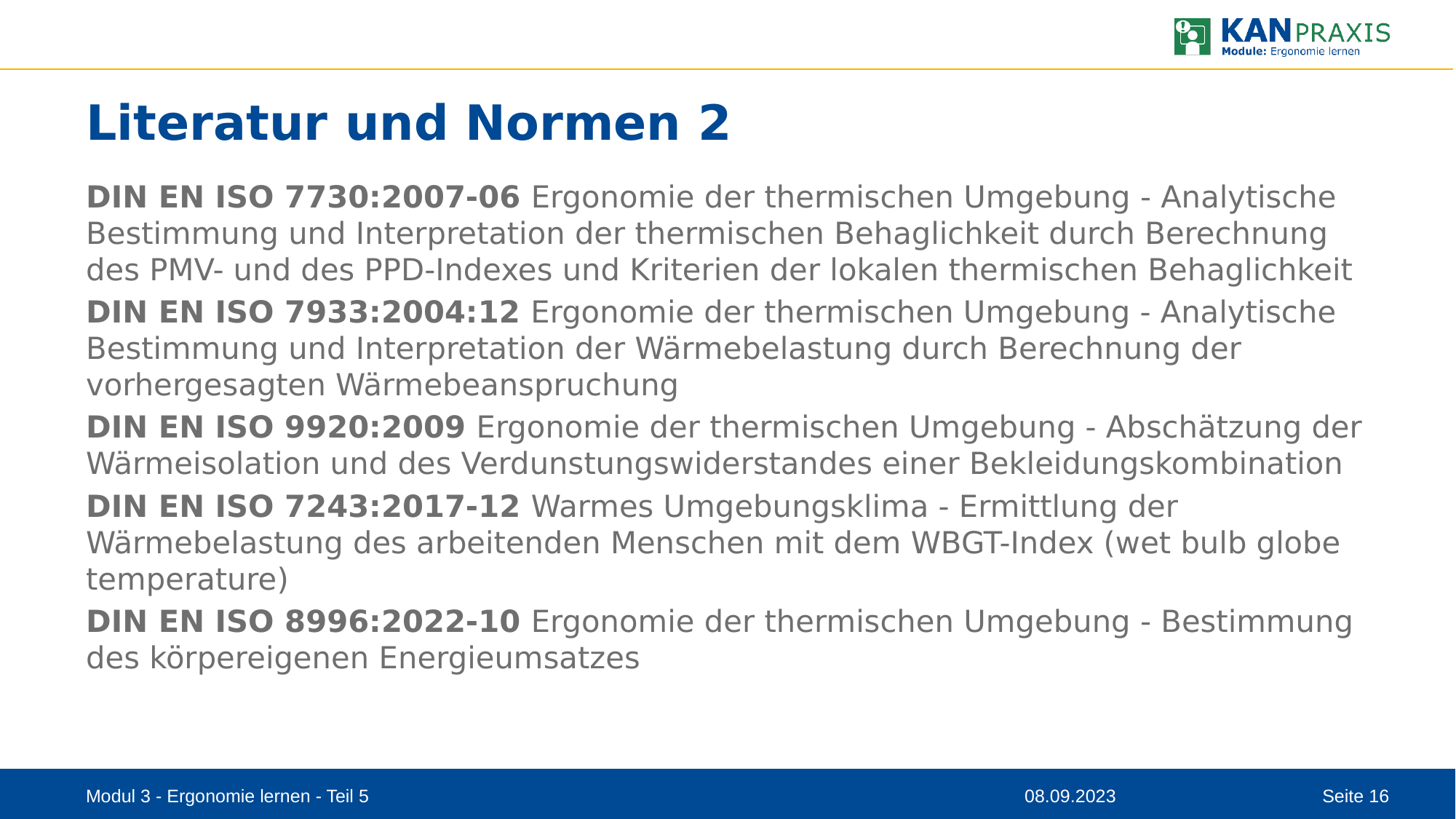

# Literatur und Normen 2
DIN EN ISO 7730:2007-06 Ergonomie der thermischen Umgebung - Analytische Bestimmung und Interpretation der thermischen Behaglichkeit durch Berechnung des PMV- und des PPD-Indexes und Kriterien der lokalen thermischen Behaglichkeit
DIN EN ISO 7933:2004:12 Ergonomie der thermischen Umgebung - Analytische Bestimmung und Interpretation der Wärmebelastung durch Berechnung der vorhergesagten Wärmebeanspruchung
DIN EN ISO 9920:2009 Ergonomie der thermischen Umgebung - Abschätzung der Wärmeisolation und des Verdunstungswiderstandes einer Bekleidungskombination
DIN EN ISO 7243:2017-12 Warmes Umgebungsklima - Ermittlung der Wärmebelastung des arbeitenden Menschen mit dem WBGT-Index (wet bulb globe temperature)
DIN EN ISO 8996:2022-10 Ergonomie der thermischen Umgebung - Bestimmung des körpereigenen Energieumsatzes

Modul 3 - Ergonomie lernen - Teil 5
08.09.2023
Seite 16